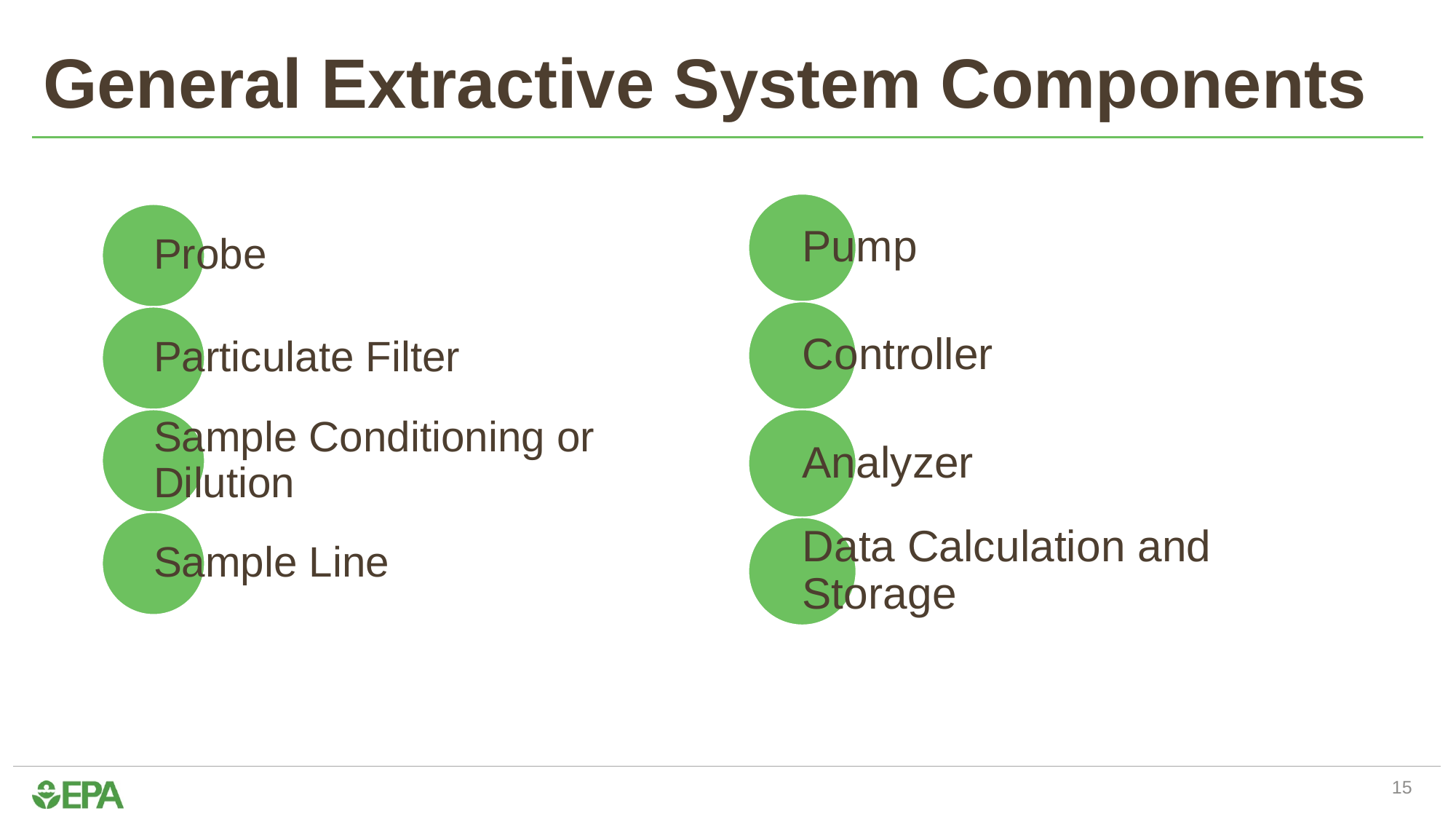

# General Extractive System Components

Pump

Controller

Analyzer

Data Calculation and Storage

Probe

Particulate Filter

Sample Conditioning or Dilution

Sample Line
15